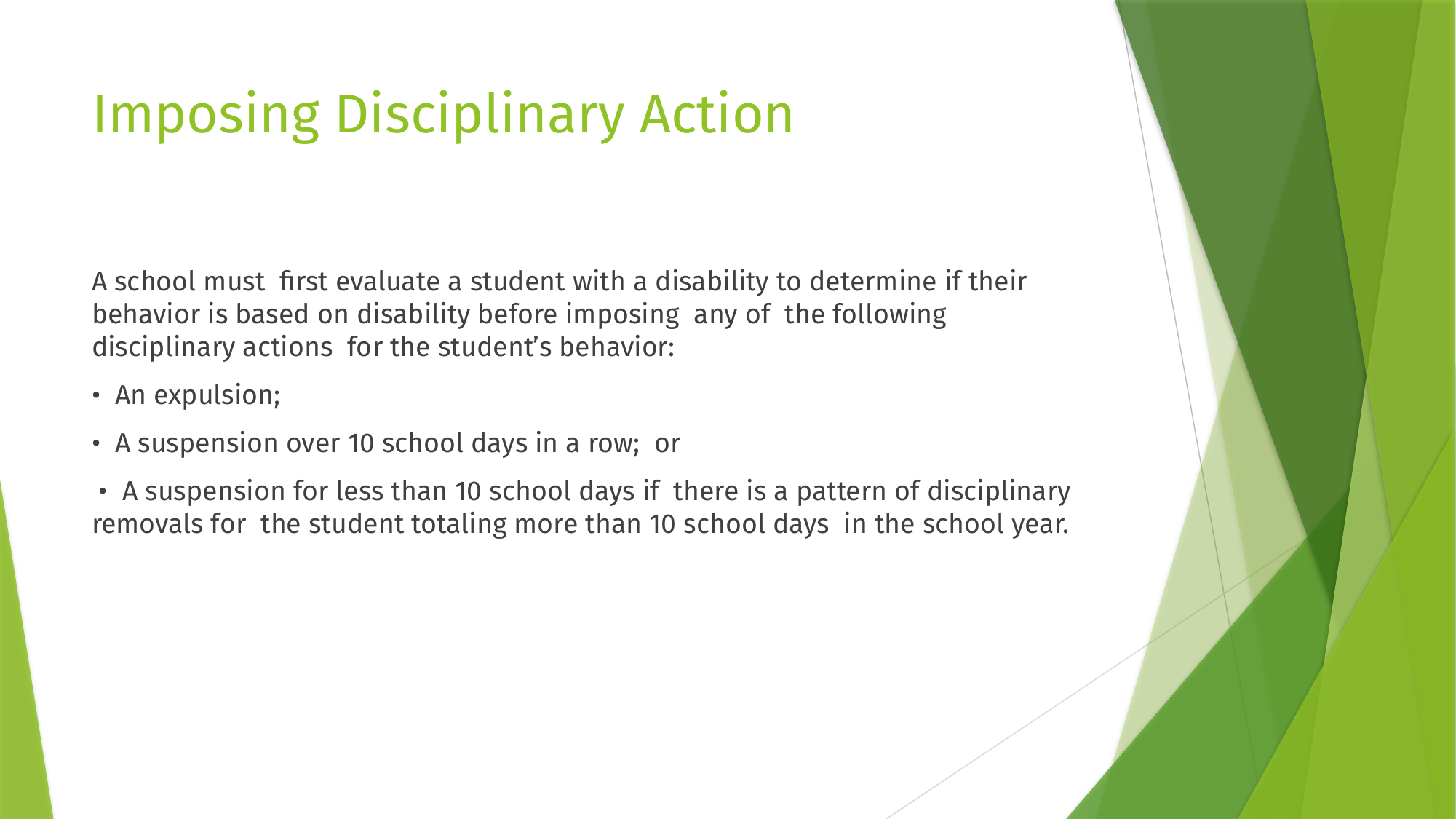

# Imposing Disciplinary Action
A school must  first evaluate a student with a disability to determine if their behavior is based on disability before imposing  any of  the following  disciplinary actions  for the student’s behavior:
•  An expulsion;
•  A suspension over 10 school days in a row;  or
 •  A suspension for less than 10 school days if  there is a pattern of disciplinary removals for  the student totaling more than 10 school days  in the school year.